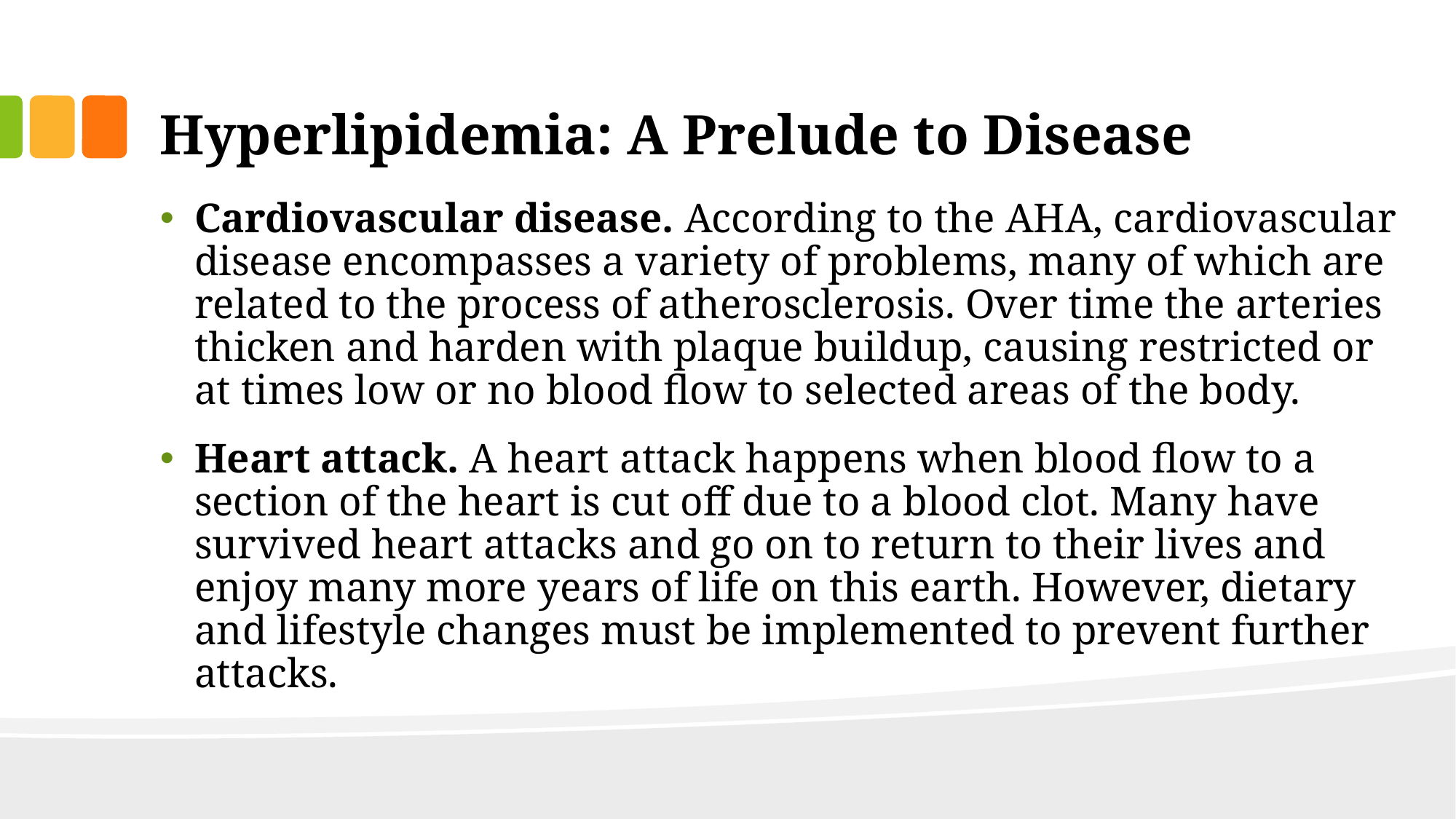

# Hyperlipidemia: A Prelude to Disease
Cardiovascular disease. According to the AHA, cardiovascular disease encompasses a variety of problems, many of which are related to the process of atherosclerosis. Over time the arteries thicken and harden with plaque buildup, causing restricted or at times low or no blood flow to selected areas of the body.
Heart attack. A heart attack happens when blood flow to a section of the heart is cut off due to a blood clot. Many have survived heart attacks and go on to return to their lives and enjoy many more years of life on this earth. However, dietary and lifestyle changes must be implemented to prevent further attacks.